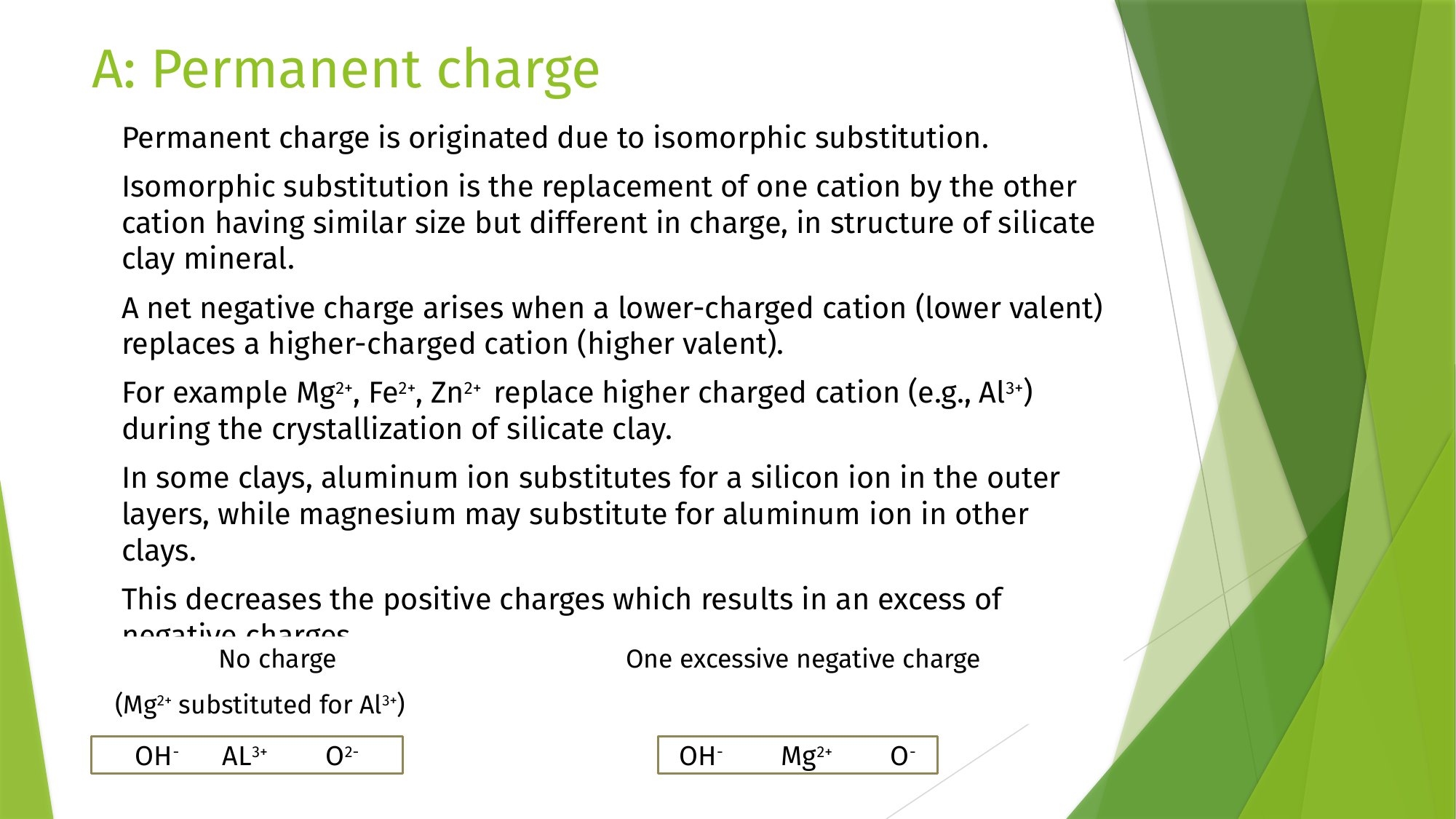

# A: Permanent charge
Permanent charge is originated due to isomorphic substitution.
Isomorphic substitution is the replacement of one cation by the other cation having similar size but different in charge, in structure of silicate clay mineral.
A net negative charge arises when a lower-charged cation (lower valent) replaces a higher-charged cation (higher valent).
For example Mg2+, Fe2+, Zn2+  replace higher charged cation (e.g., Al3+) during the crystallization of silicate clay.
In some clays, aluminum ion substitutes for a silicon ion in the outer layers, while magnesium may substitute for aluminum ion in other clays.
This decreases the positive charges which results in an excess of negative charges.

	No charge                                          One excessive negative charge
(Mg2+ substituted for Al3+)
OH-        Mg2+        O-
OH-      AL3+        O2-